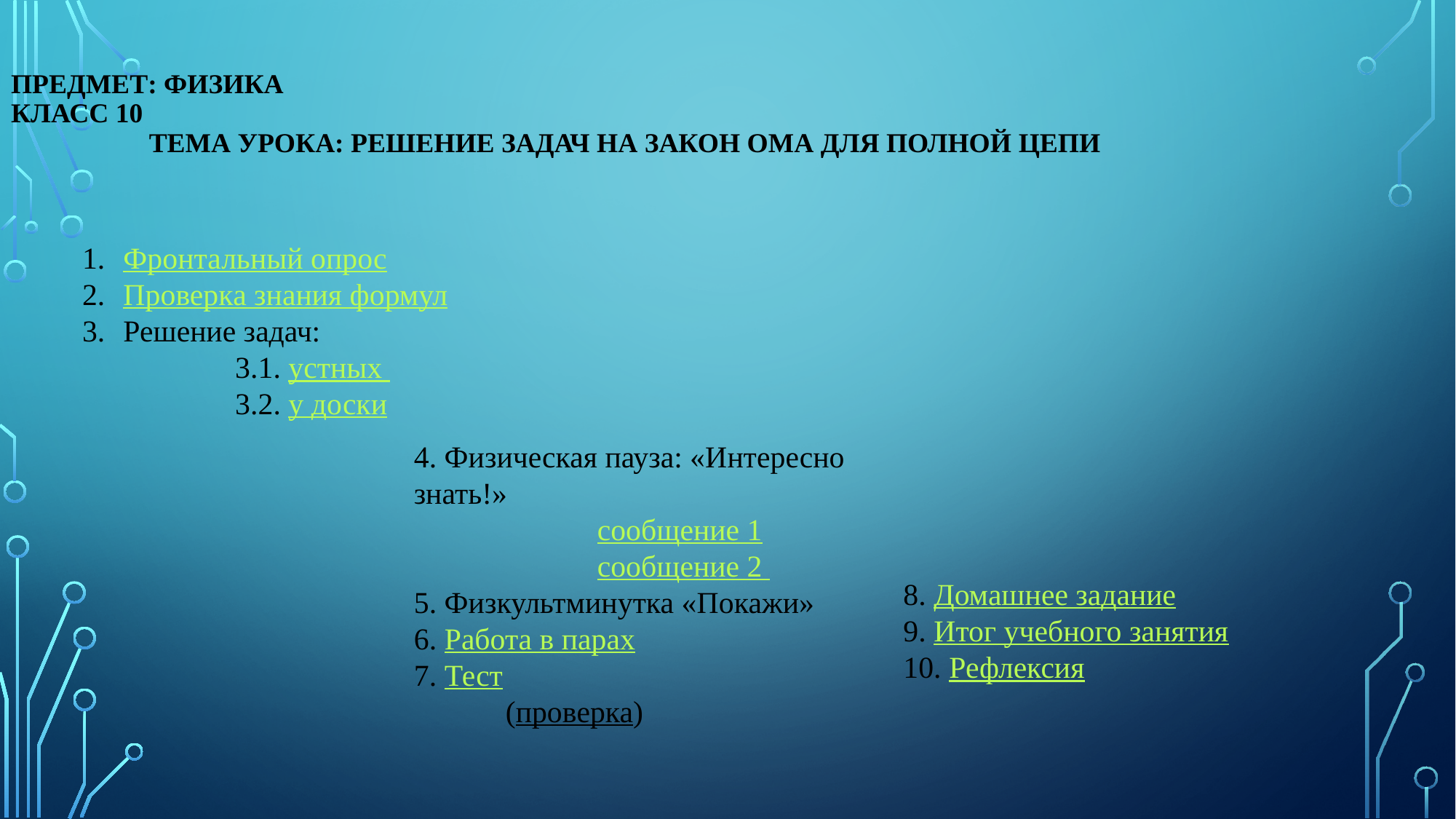

Предмет: физика
Класс 10
                    тема урока: Решение задач на закон Ома для полной цепи
Фронтальный опрос
Проверка знания формул
Решение задач:
                    3.1. устных
                    3.2. у доски

4. Физическая пауза: «Интересно знать!»
                        сообщение 1
                        сообщение 2
5. Физкультминутка «Покажи»
6. Работа в парах
7. Тест
            (проверка)

8. Домашнее задание
9. Итог учебного занятия
10. Рефлексия